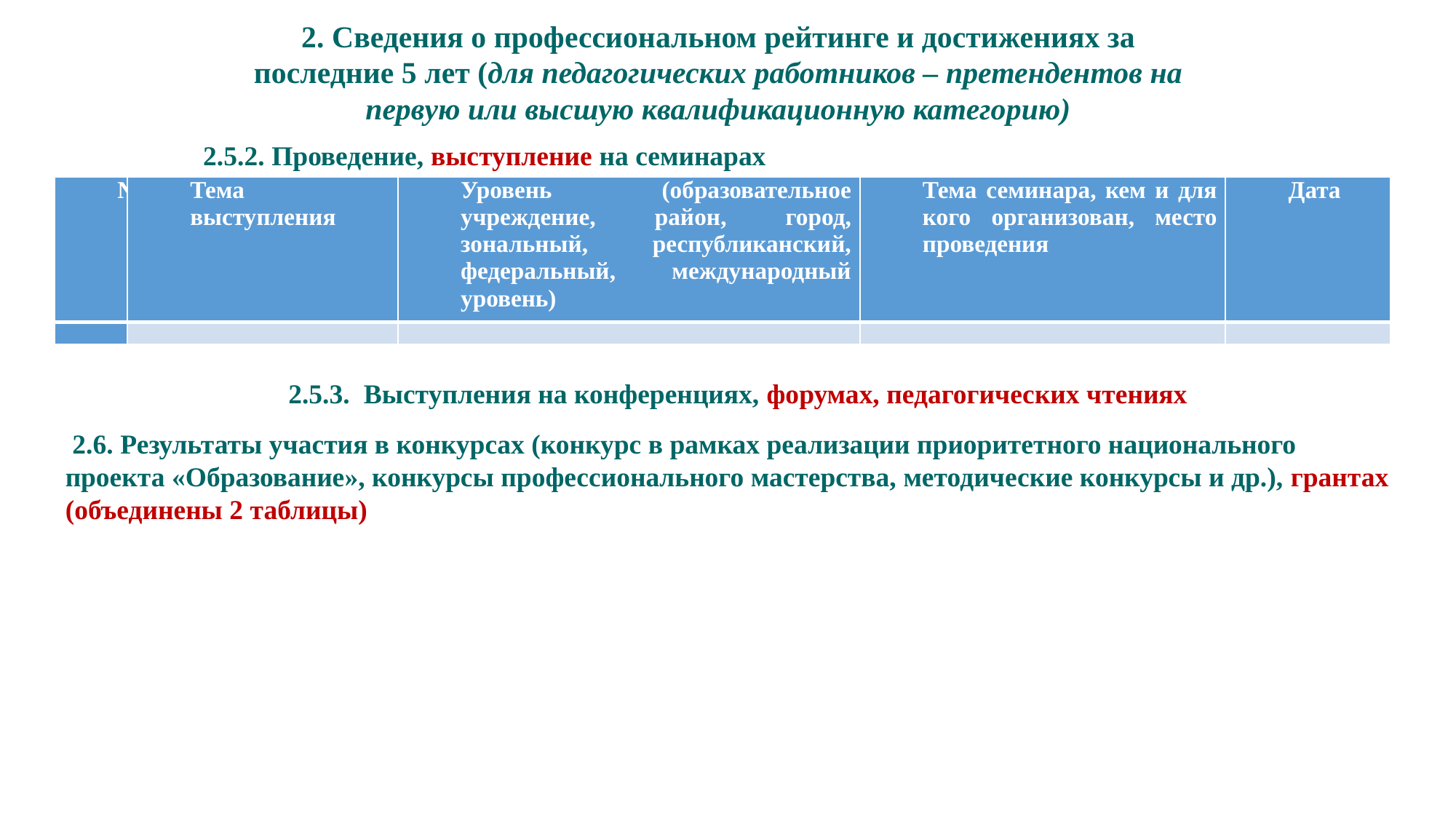

2. Сведения о профессиональном рейтинге и достижениях за последние 5 лет (для педагогических работников – претендентов на первую или высшую квалификационную категорию)
2.5.2. Проведение, выступление на семинарах
| № | Тема выступления | Уровень (образовательное учреждение, район, город, зональный, республиканский, федеральный, международный уровень) | Тема семинара, кем и для кого организован, место проведения | Дата |
| --- | --- | --- | --- | --- |
|  |  |  |  |  |
2.5.3.  Выступления на конференциях, форумах, педагогических чтениях
 2.6. Результаты участия в конкурсах (конкурс в рамках реализации приоритетного национального проекта «Образование», конкурсы профессионального мастерства, методические конкурсы и др.), грантах
(объединены 2 таблицы)